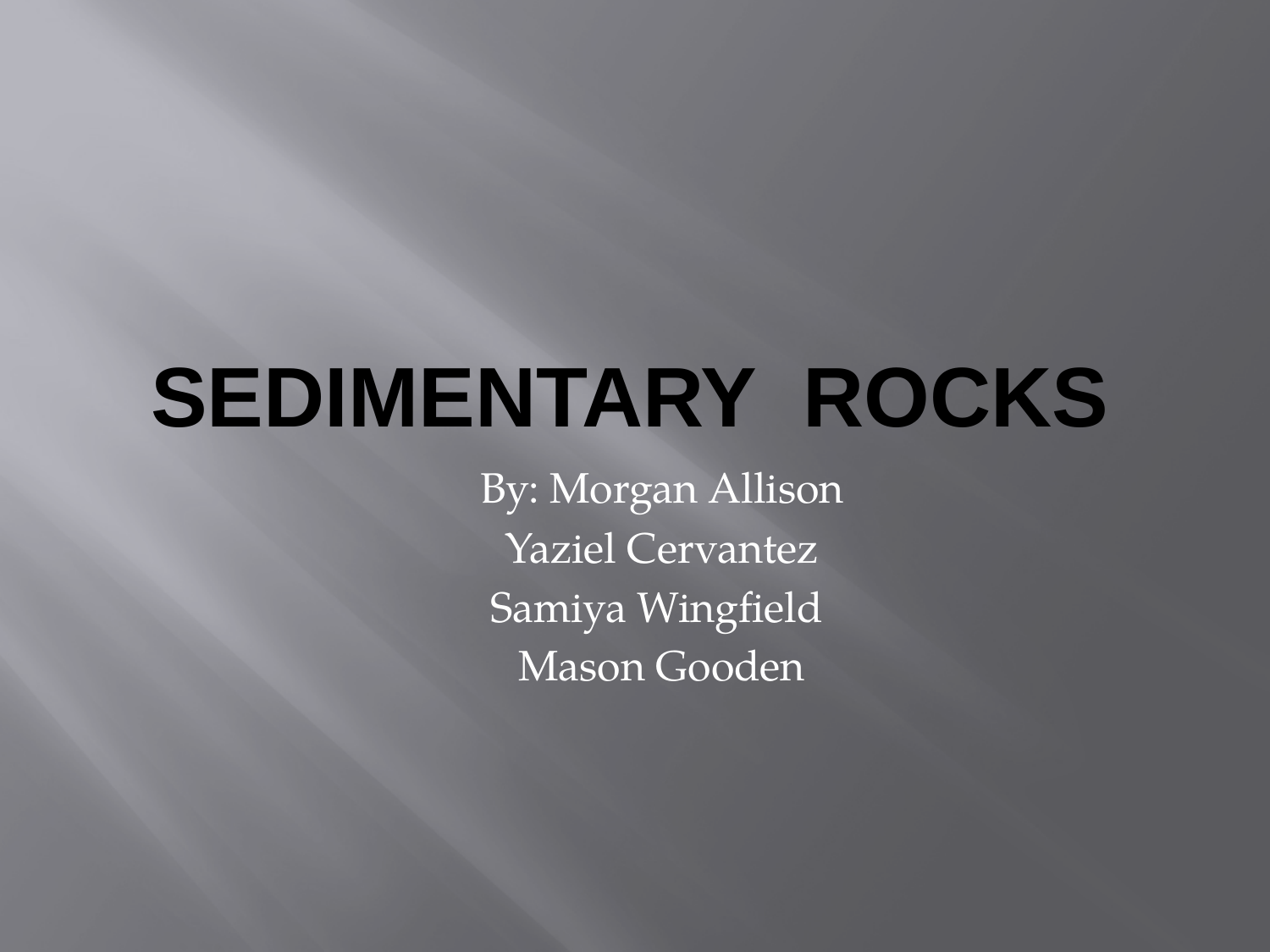

# Sedimentary  Rocks
By: Morgan Allison
Yaziel Cervantez
Samiya Wingfield
Mason Gooden